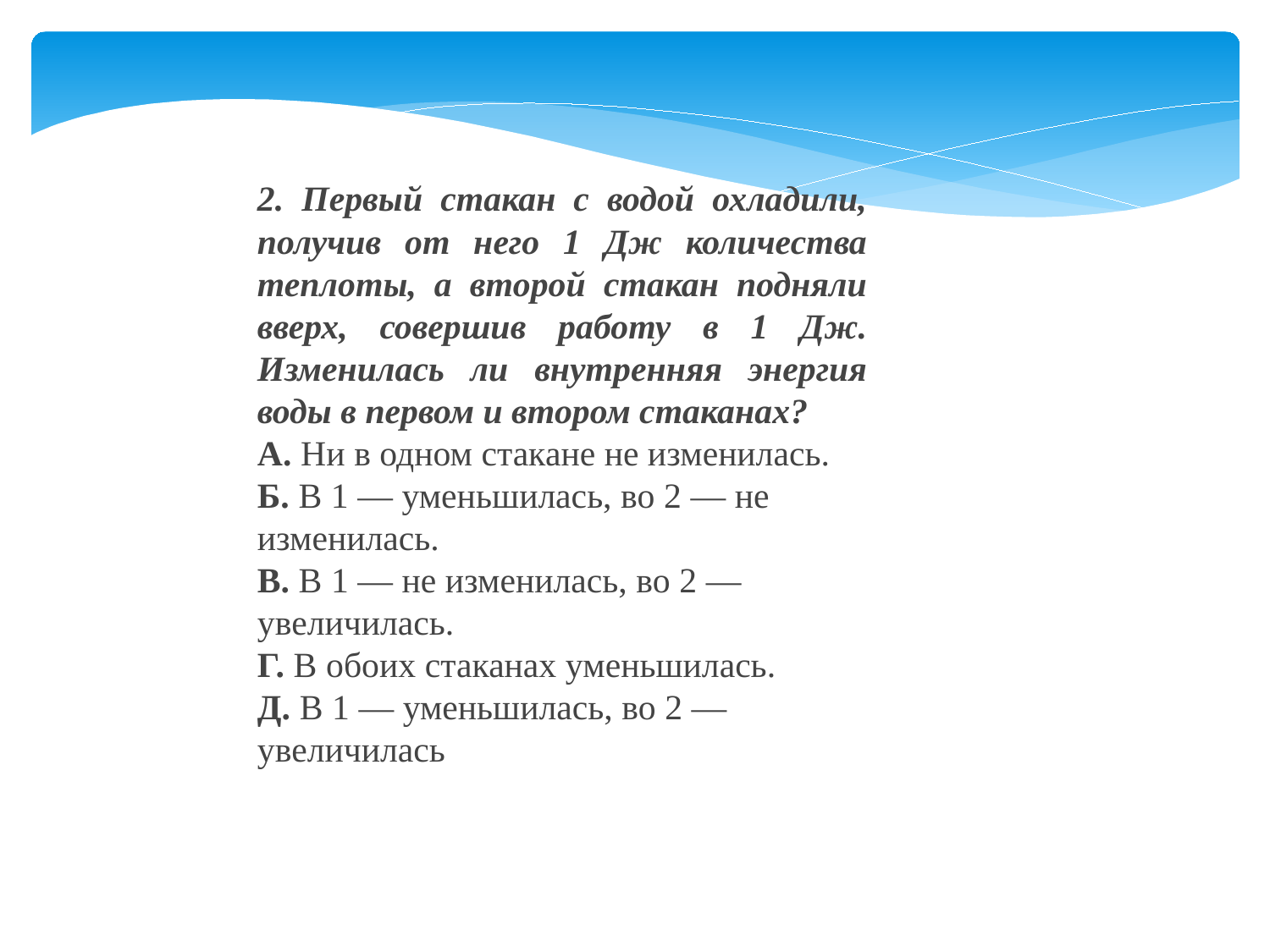

2. Первый стакан с водой охладили, получив от него 1 Дж количества теплоты, а второй стакан подняли вверх, совершив работу в 1 Дж. Изменилась ли внутренняя энергия воды в первом и втором стаканах?
А. Ни в одном стакане не изменилась.
Б. В 1 — уменьшилась, во 2 — не изменилась.
В. В 1 — не изменилась, во 2 — увеличилась.
Г. В обоих стаканах уменьшилась.
Д. В 1 — уменьшилась, во 2 — увеличилась